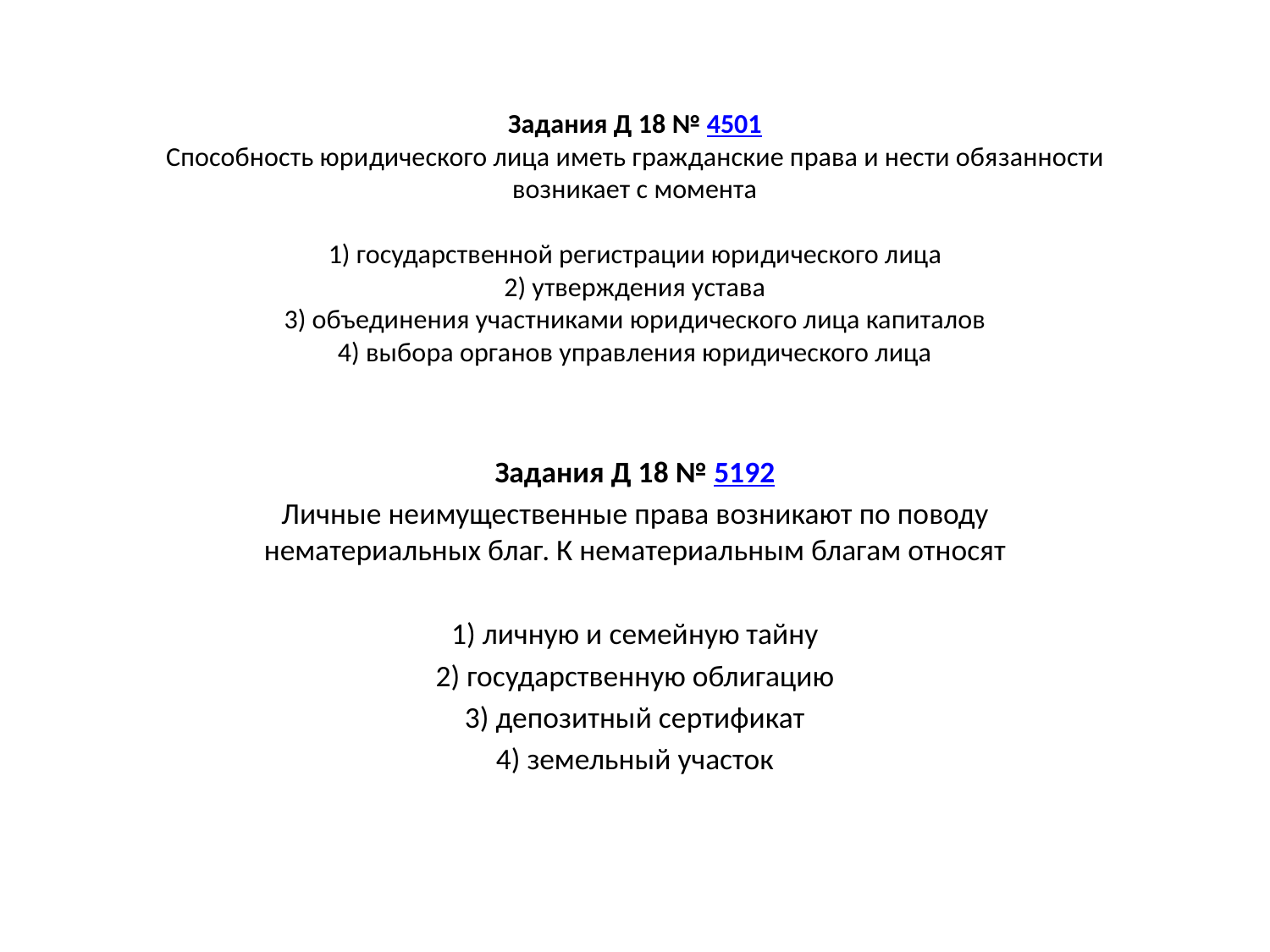

# Задания Д 18 № 4501 Способность юри­ди­че­ско­го лица иметь граж­дан­ские права и нести обя­зан­но­сти возникает с момента   1) го­су­дар­ствен­ной регистрации юри­ди­че­ско­го лица 2) утвер­жде­ния устава 3) объ­еди­не­ния участниками юри­ди­че­ско­го лица капиталов 4) вы­бо­ра органов управ­ле­ния юридического лица
Задания Д 18 № 5192
Личные не­иму­ще­ствен­ные права воз­ни­ка­ют по по­во­ду нематериальных благ. К не­ма­те­ри­аль­ным благам относят

1) личную и се­мей­ную тайну
2) государственную облигацию
3) депозитный сертификат
4) земельный участок